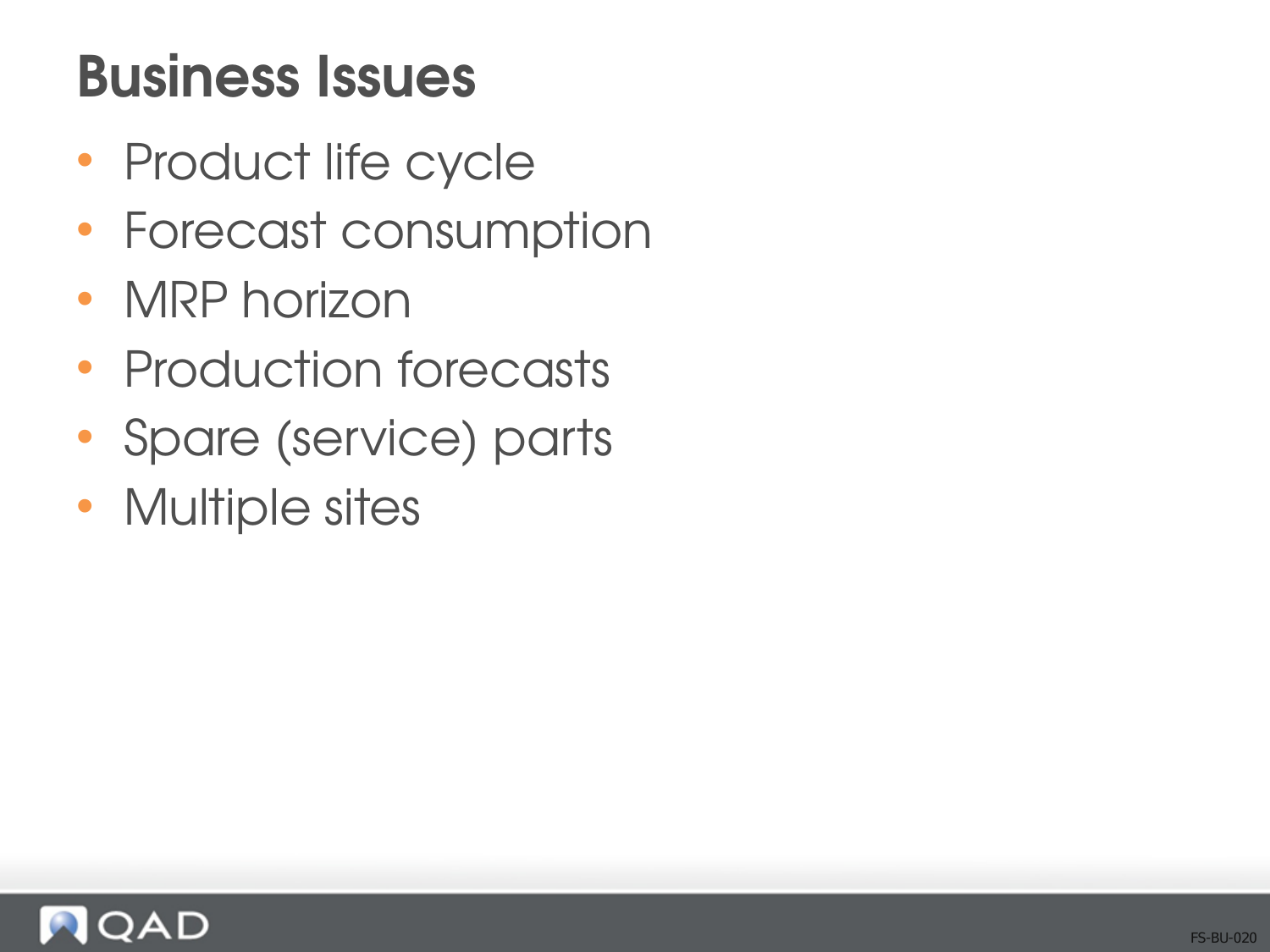

# Business Issues
Product life cycle
Forecast consumption
MRP horizon
Production forecasts
Spare (service) parts
Multiple sites
FS-BU-020